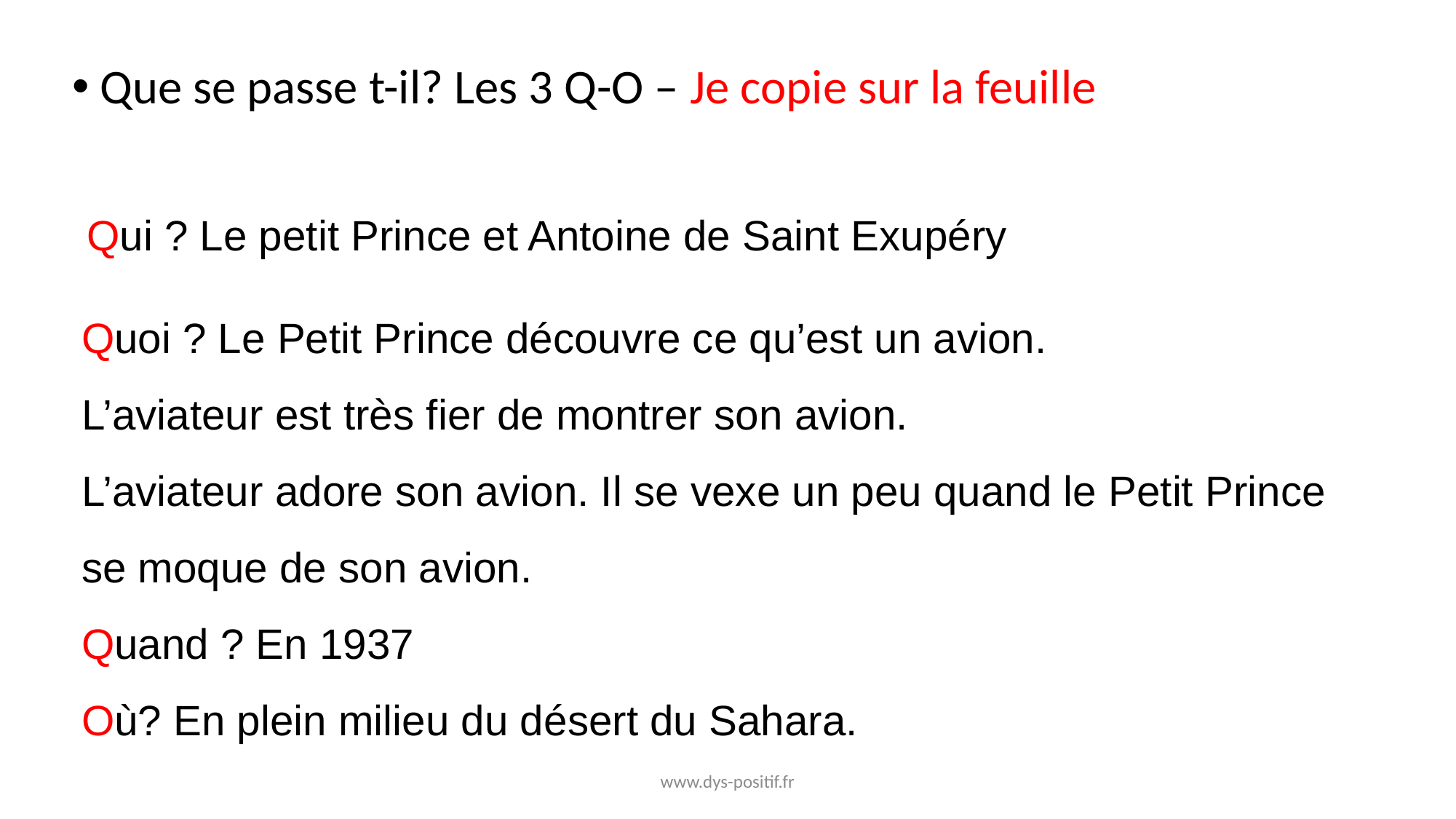

Que se passe t-il? Les 3 Q-O – Je copie sur la feuille

Qui ? Le petit Prince et Antoine de Saint Exupéry
Quoi ? Le Petit Prince découvre ce qu’est un avion.
L’aviateur est très fier de montrer son avion.
L’aviateur adore son avion. Il se vexe un peu quand le Petit Prince se moque de son avion.
Quand ? En 1937
Où? En plein milieu du désert du Sahara.
www.dys-positif.fr